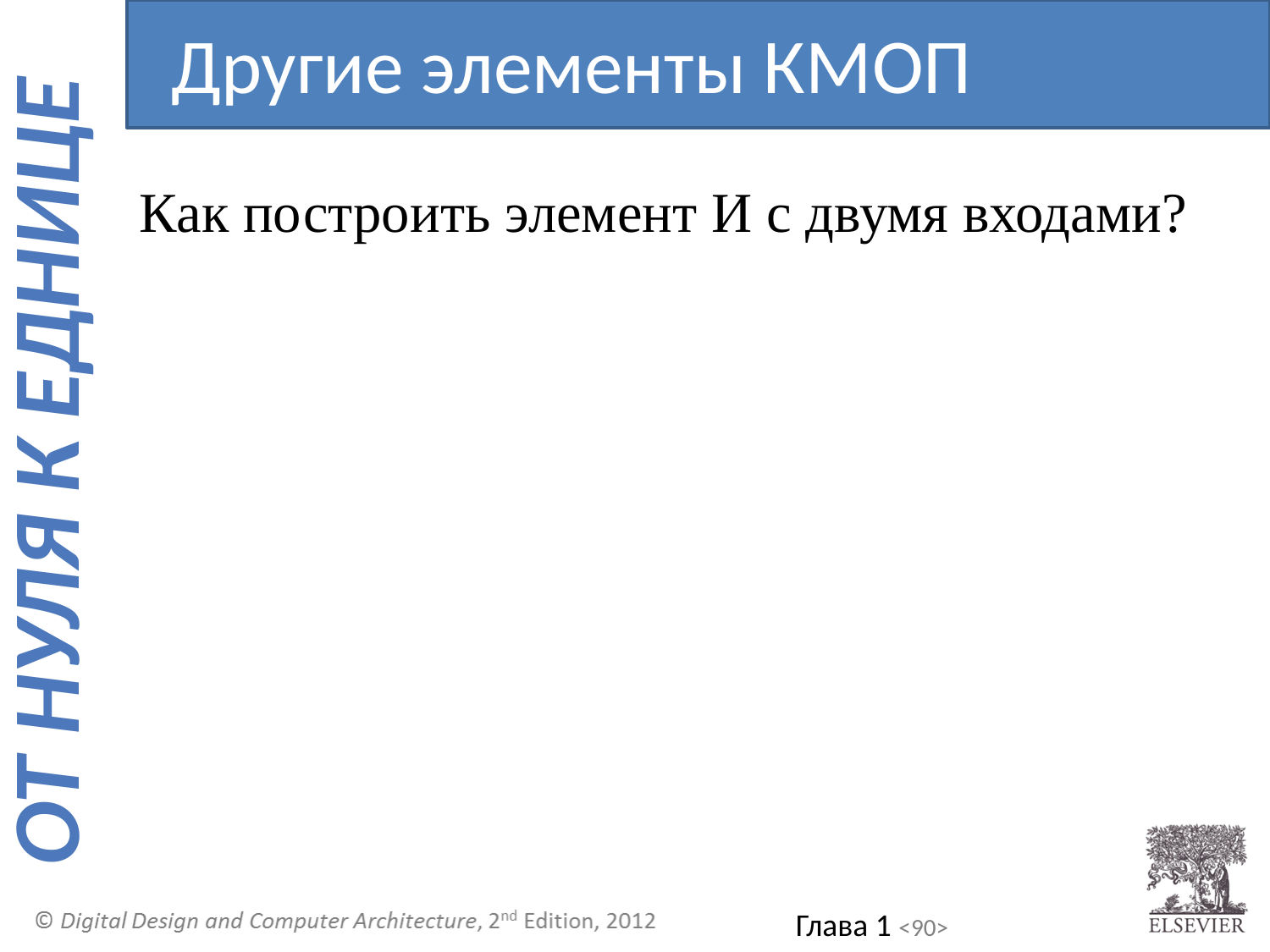

Другие элементы КМОП

Как построить элемент И с двумя входами?